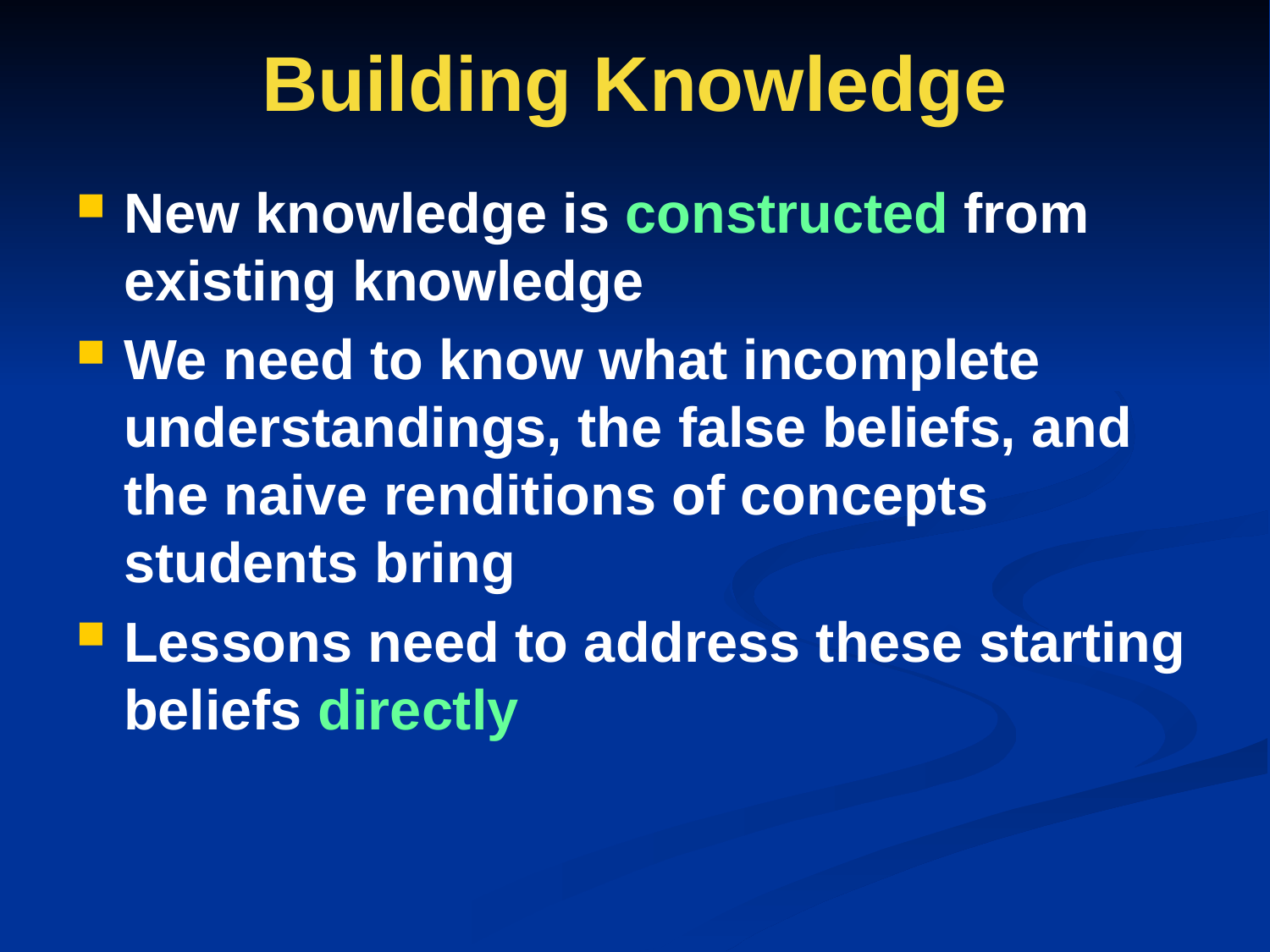

# Building Knowledge
New knowledge is constructed from existing knowledge
We need to know what incomplete understandings, the false beliefs, and the naive renditions of concepts students bring
Lessons need to address these starting beliefs directly